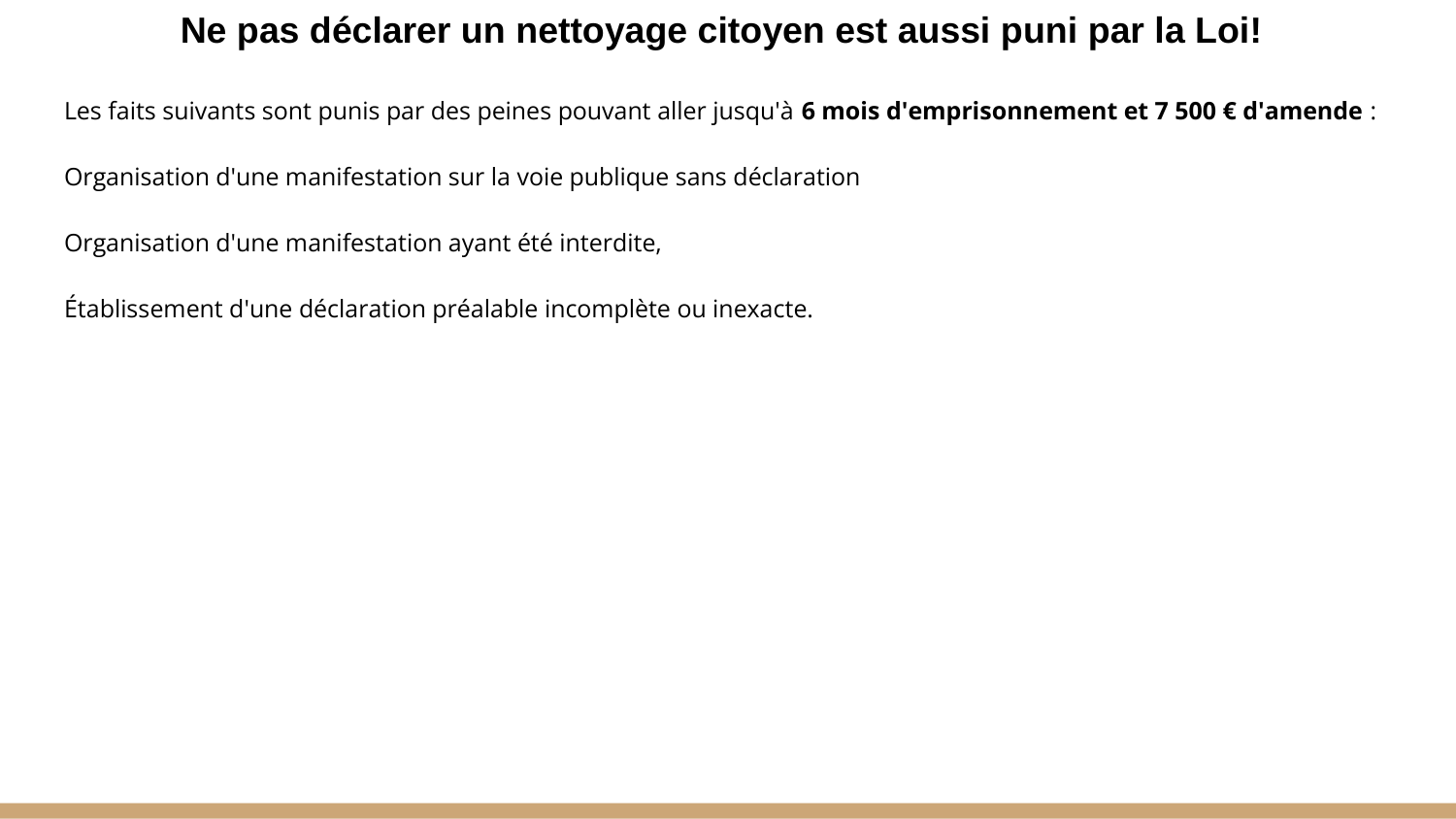

Ne pas déclarer un nettoyage citoyen est aussi puni par la Loi!
Les faits suivants sont punis par des peines pouvant aller jusqu'à 6 mois d'emprisonnement et 7 500 € d'amende :
Organisation d'une manifestation sur la voie publique sans déclaration
Organisation d'une manifestation ayant été interdite,
Établissement d'une déclaration préalable incomplète ou inexacte.